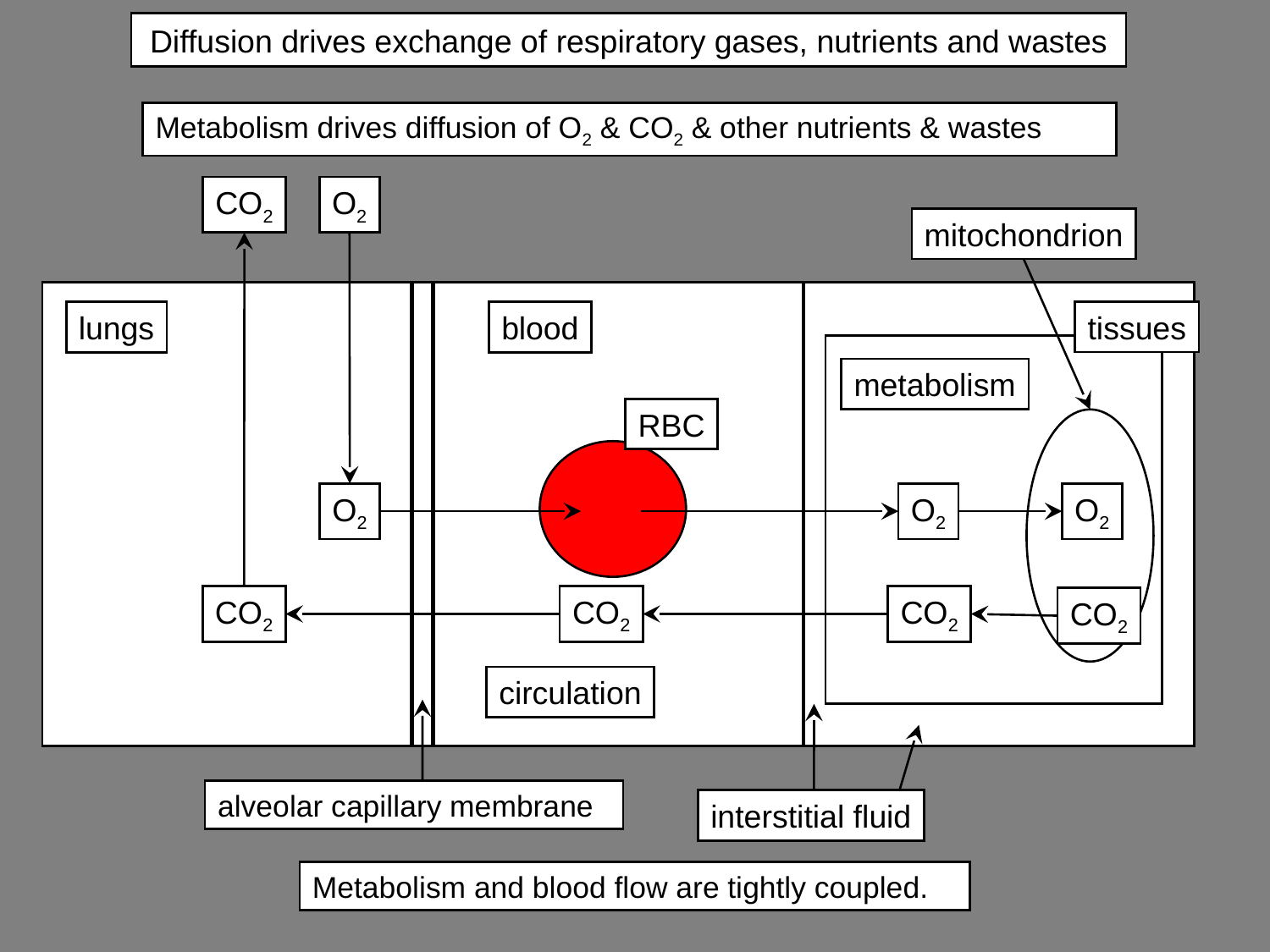

# Diffusion drives exchange of respiratory gases, nutrients and wastes
Metabolism drives diffusion of O2 & CO2 & other nutrients & wastes
CO2
O2
mitochondrion

lungs
blood
tissues

metabolism
RBC

O2
O2
O2
O2
CO2
CO2
CO2
CO2
circulation

alveolar capillary membrane
interstitial fluid
Metabolism and blood flow are tightly coupled.